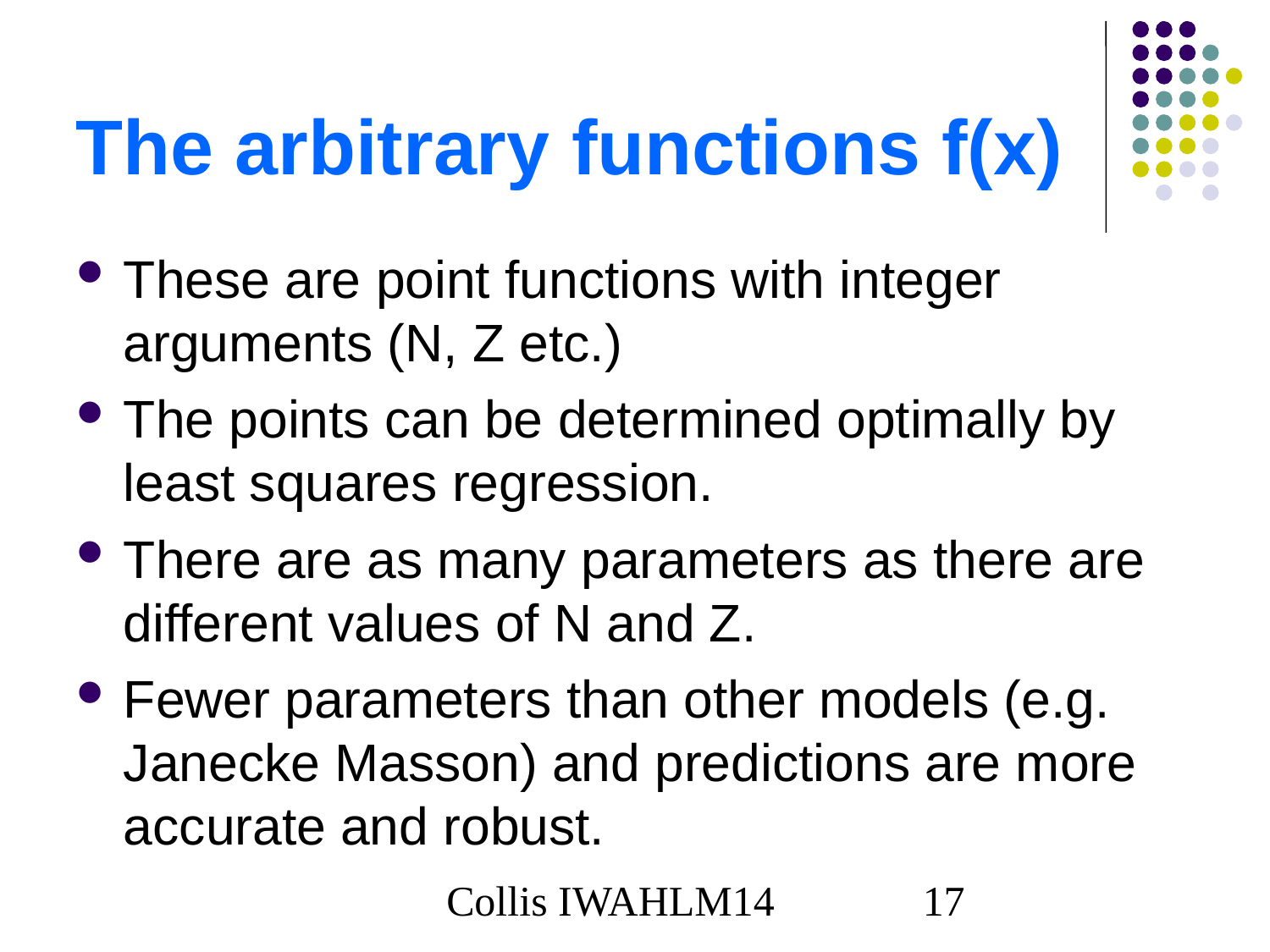

# The arbitrary functions f(x)
These are point functions with integer arguments (N, Z etc.)
The points can be determined optimally by least squares regression.
There are as many parameters as there are different values of N and Z.
Fewer parameters than other models (e.g. Janecke Masson) and predictions are more accurate and robust.
Collis IWAHLM14
17